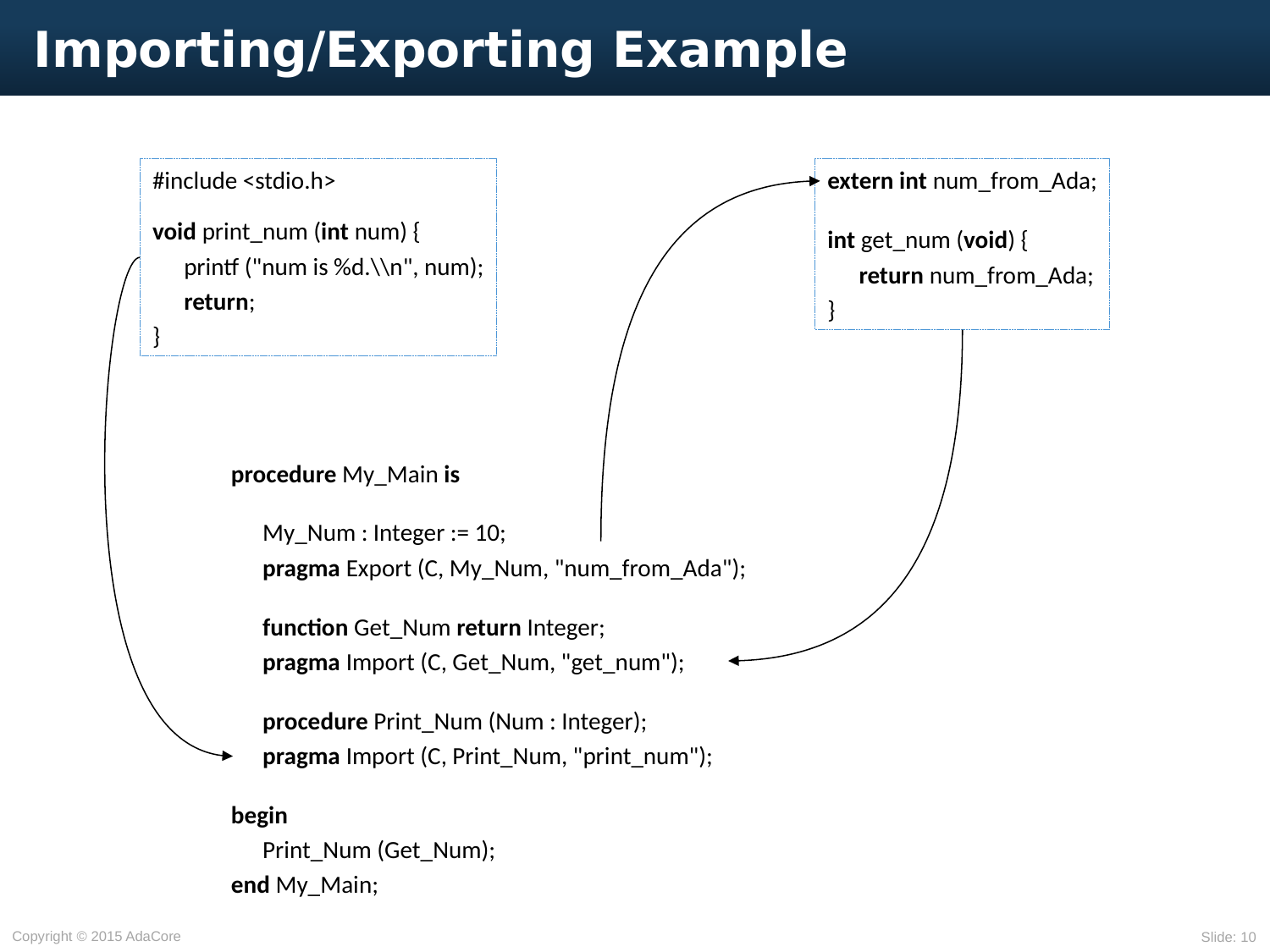

# Importing/Exporting Example
#include <stdio.h>
void print_num (int num) {
	printf ("num is %d.\\n", num);
	return;
}
extern int num_from_Ada;

int get_num (void) {
	return num_from_Ada;
}

procedure My_Main is

	My_Num : Integer := 10;
	pragma Export (C, My_Num, "num_from_Ada");

	function Get_Num return Integer;
	pragma Import (C, Get_Num, "get_num");

	procedure Print_Num (Num : Integer);
	pragma Import (C, Print_Num, "print_num");

begin
	Print_Num (Get_Num);
end My_Main;